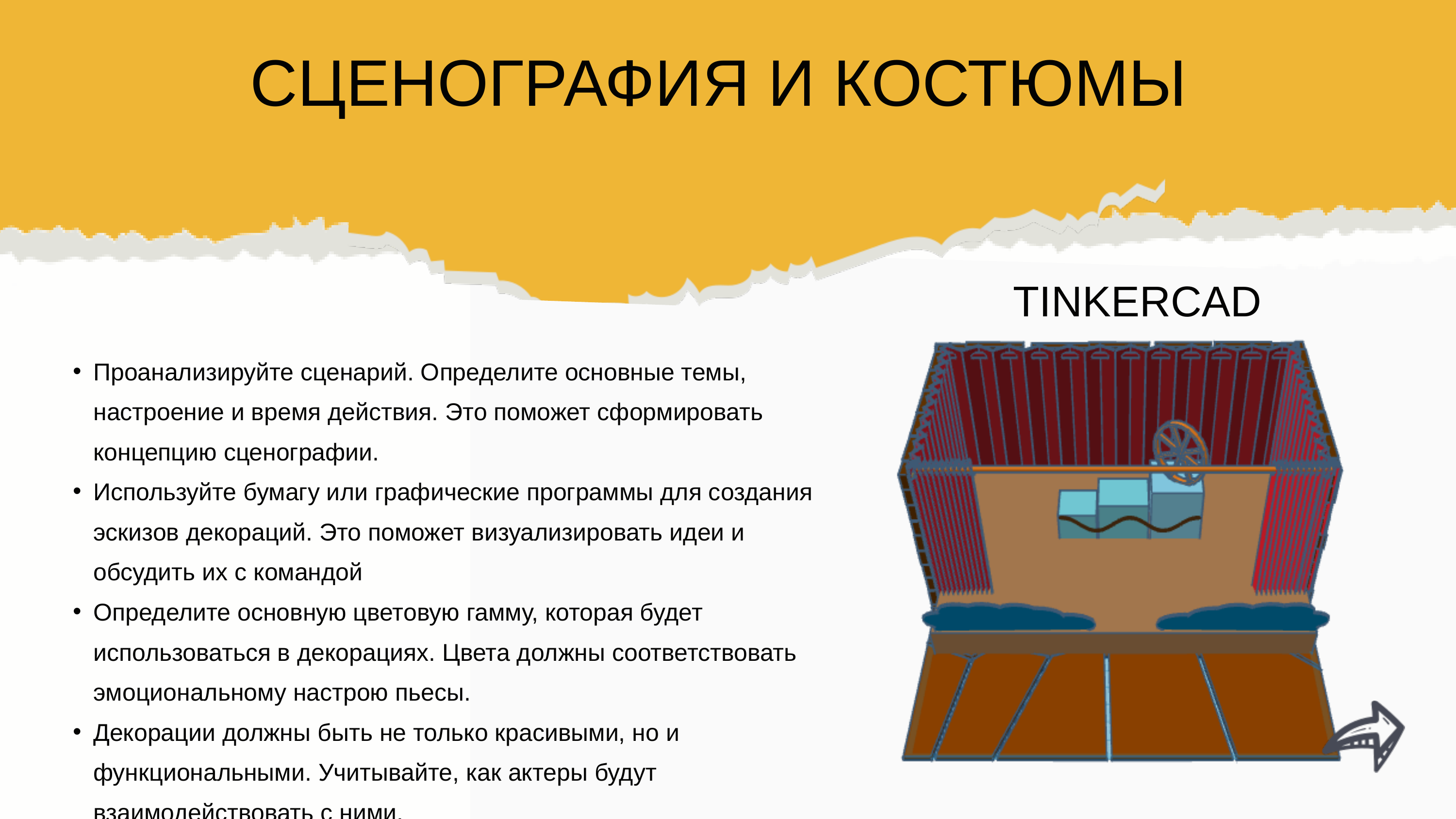

СЦЕНОГРАФИЯ И КОСТЮМЫ

TINKERCAD
Проанализируйте сценарий. Определите основные темы, настроение и время действия. Это поможет сформировать концепцию сценографии.
Используйте бумагу или графические программы для создания эскизов декораций. Это поможет визуализировать идеи и обсудить их с командой
Определите основную цветовую гамму, которая будет использоваться в декорациях. Цвета должны соответствовать эмоциональному настрою пьесы.
Декорации должны быть не только красивыми, но и функциональными. Учитывайте, как актеры будут взаимодействовать с ними.